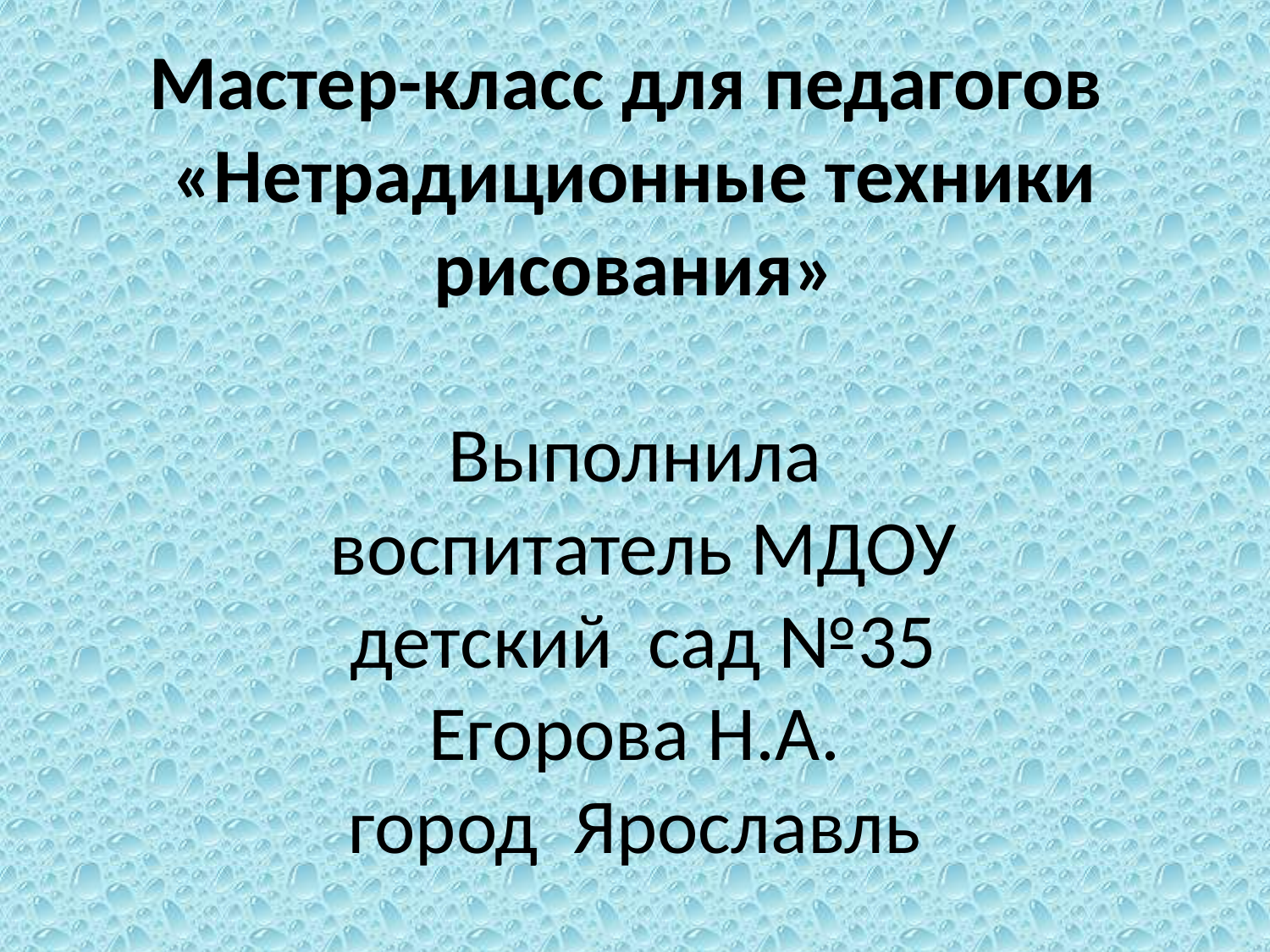

# Мастер-класс для педагогов «Нетрадиционные техники рисования»   Выполнила воспитатель МДОУ детский  сад №35 Егорова Н.А. город  Ярославль